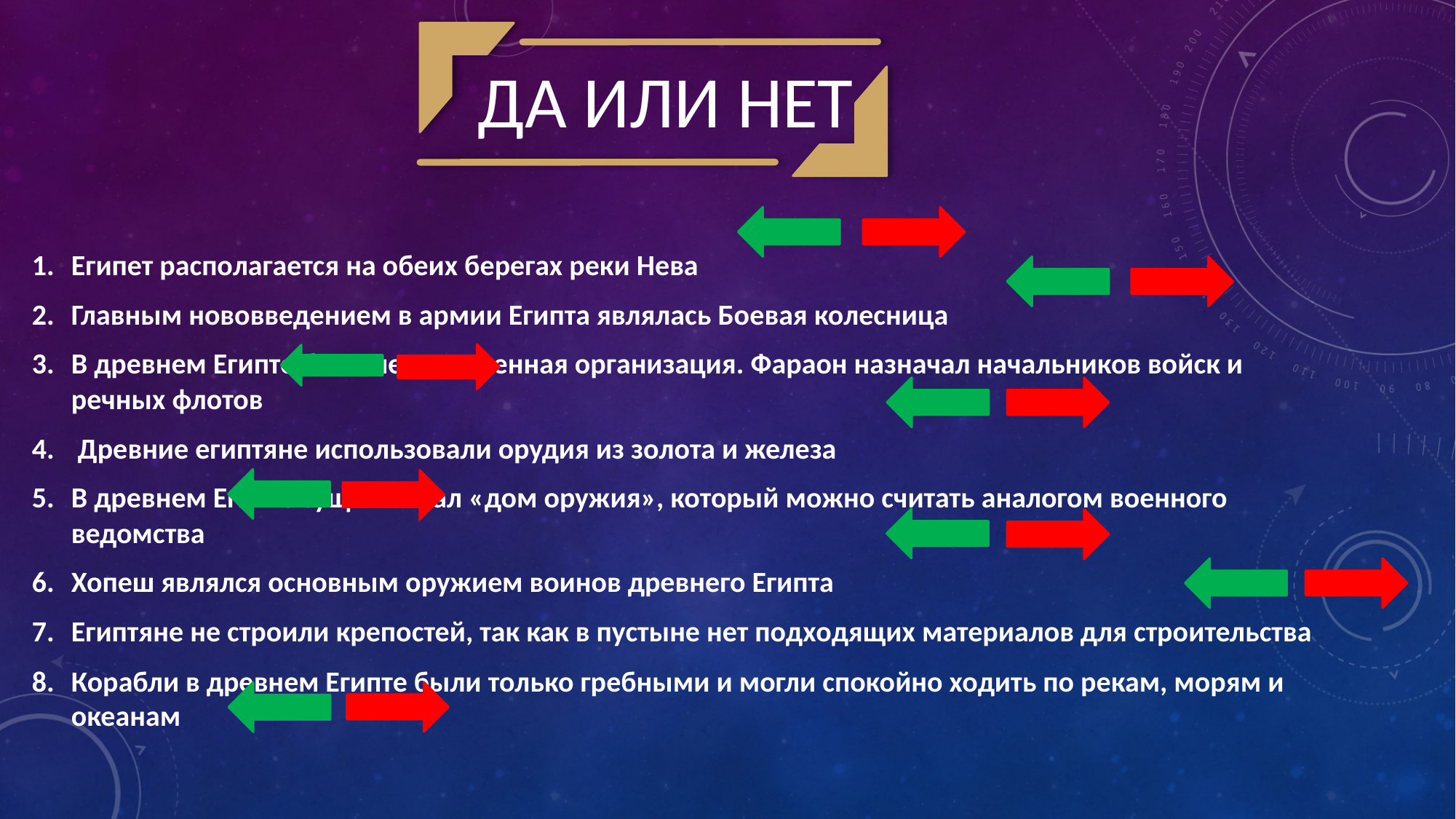

# ДА или нет

Египет располагается на обеих берегах реки Нева
Главным нововведением в армии Египта являлась Боевая колесница
В древнем Египте была четкая военная организация. Фараон назначал начальников войск и речных флотов
 Древние египтяне использовали орудия из золота и железа
В древнем Египте существовал «дом оружия», который можно считать аналогом военного ведомства
Хопеш являлся основным оружием воинов древнего Египта
Египтяне не строили крепостей, так как в пустыне нет подходящих материалов для строительства
Корабли в древнем Египте были только гребными и могли спокойно ходить по рекам, морям и океанам